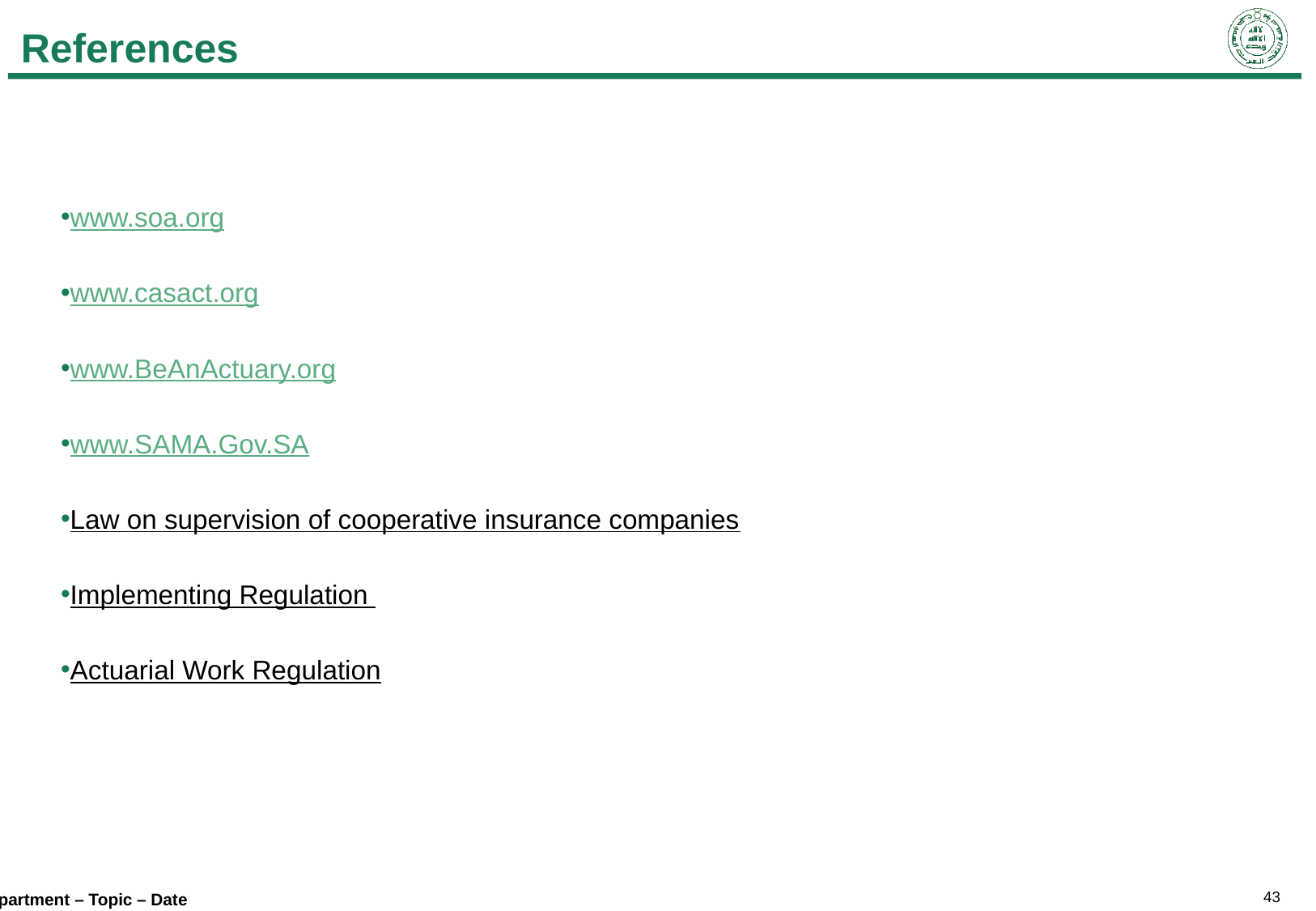

# References
www.soa.org

www.casact.org

www.BeAnActuary.org

www.SAMA.Gov.SA

Law on supervision of cooperative insurance companies

Implementing Regulation

Actuarial Work Regulation